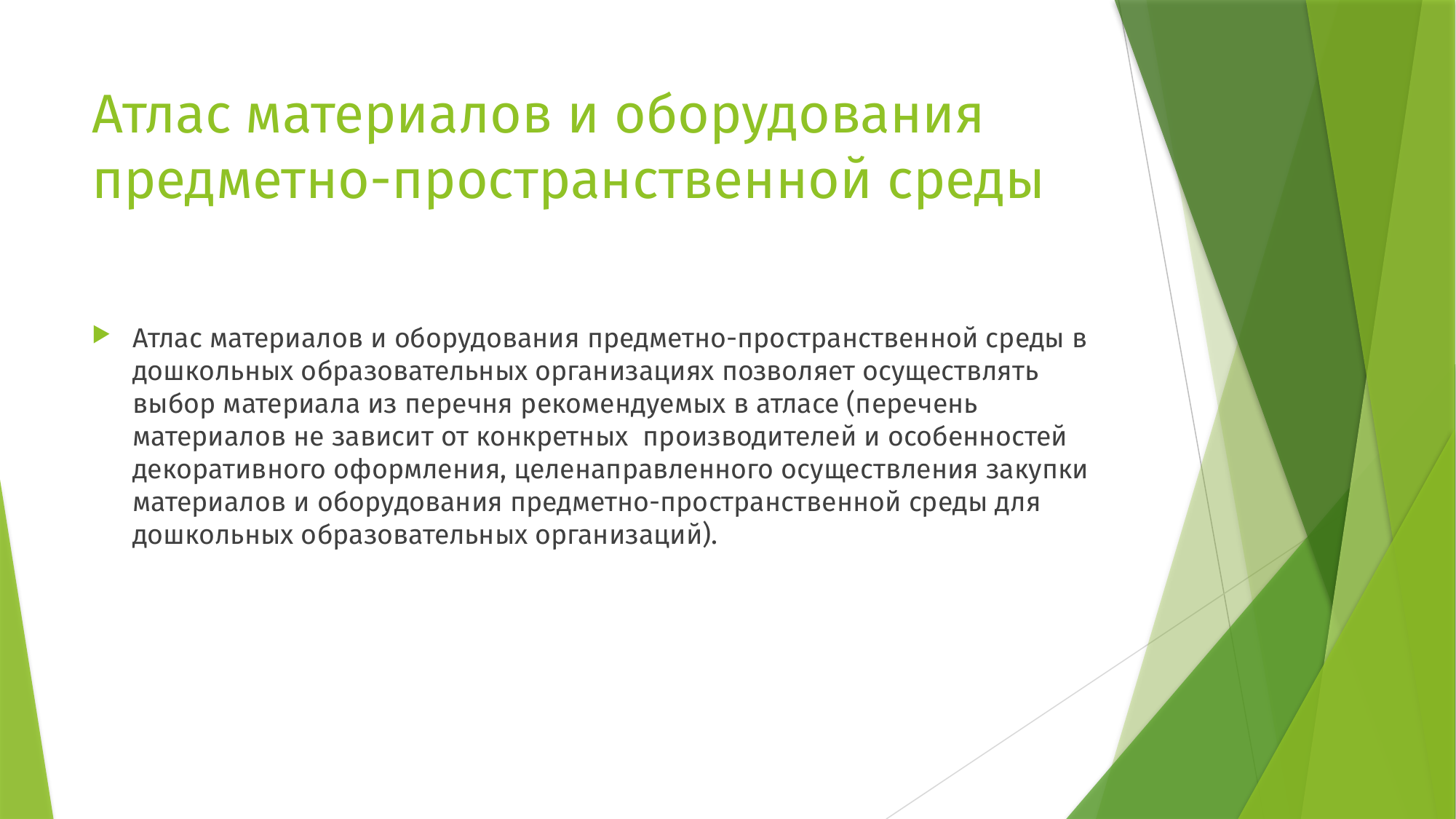

# Атлас материалов и оборудования предметно-пространственной среды
Атлас материалов и оборудования предметно-пространственной среды в дошкольных образовательных организациях позволяет осуществлять выбор материала из перечня рекомендуемых в атласе (перечень материалов не зависит от конкретных  производителей и особенностей декоративного оформления, целенаправленного осуществления закупки материалов и оборудования предметно-пространственной среды для дошкольных образовательных организаций).